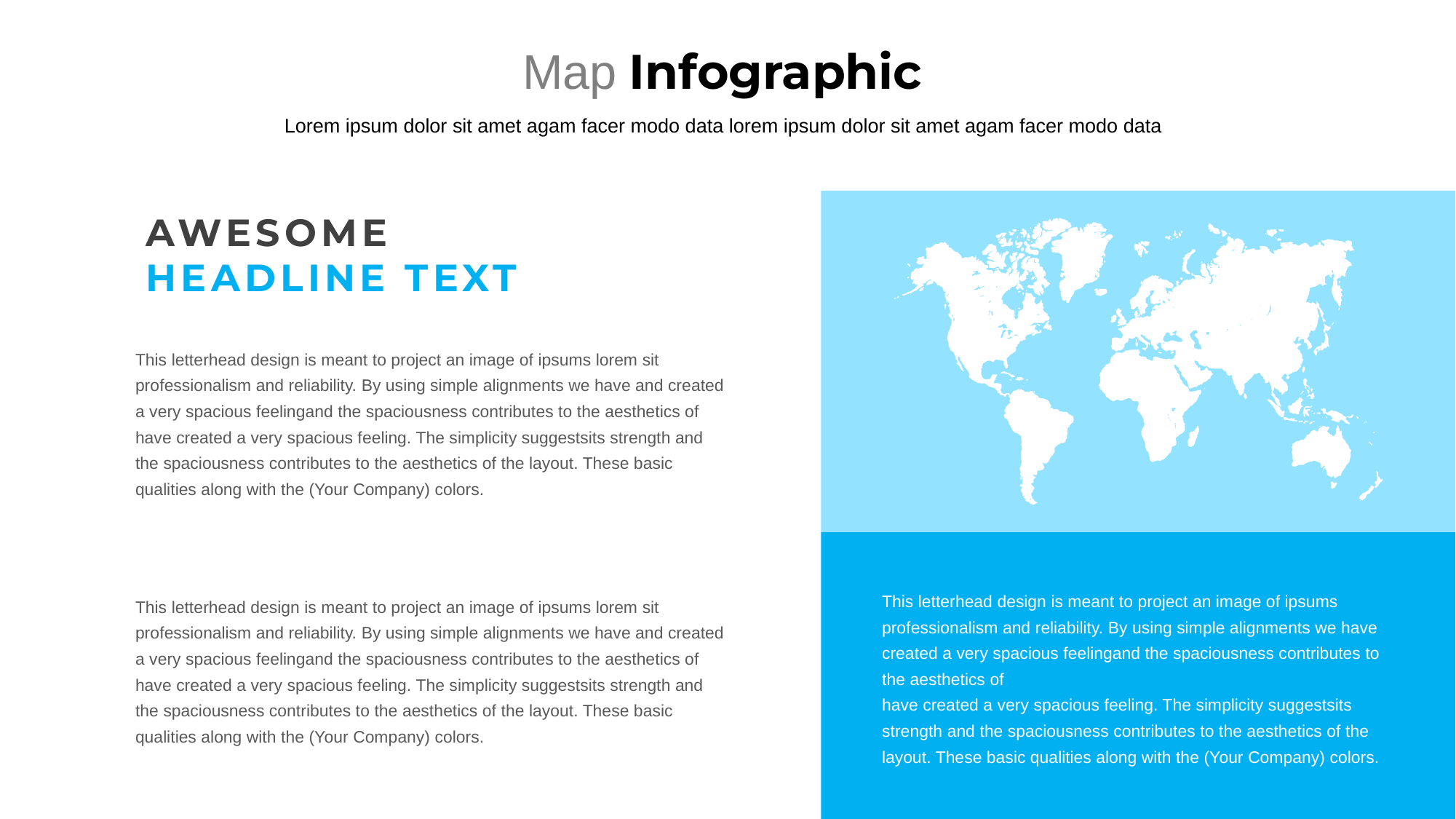

Map Infographic
Lorem ipsum dolor sit amet agam facer modo data lorem ipsum dolor sit amet agam facer modo data

AWESOME HEADLINE TEXT

This letterhead design is meant to project an image of ipsums lorem sit professionalism and reliability. By using simple alignments we have and created a very spacious feelingand the spaciousness contributes to the aesthetics of
have created a very spacious feeling. The simplicity suggestsits strength and the spaciousness contributes to the aesthetics of the layout. These basic qualities along with the (Your Company) colors.

This letterhead design is meant to project an image of ipsums lorem sit professionalism and reliability. By using simple alignments we have and created a very spacious feelingand the spaciousness contributes to the aesthetics of
have created a very spacious feeling. The simplicity suggestsits strength and the spaciousness contributes to the aesthetics of the layout. These basic qualities along with the (Your Company) colors.
This letterhead design is meant to project an image of ipsums professionalism and reliability. By using simple alignments we have created a very spacious feelingand the spaciousness contributes to the aesthetics of
have created a very spacious feeling. The simplicity suggestsits strength and the spaciousness contributes to the aesthetics of the layout. These basic qualities along with the (Your Company) colors.